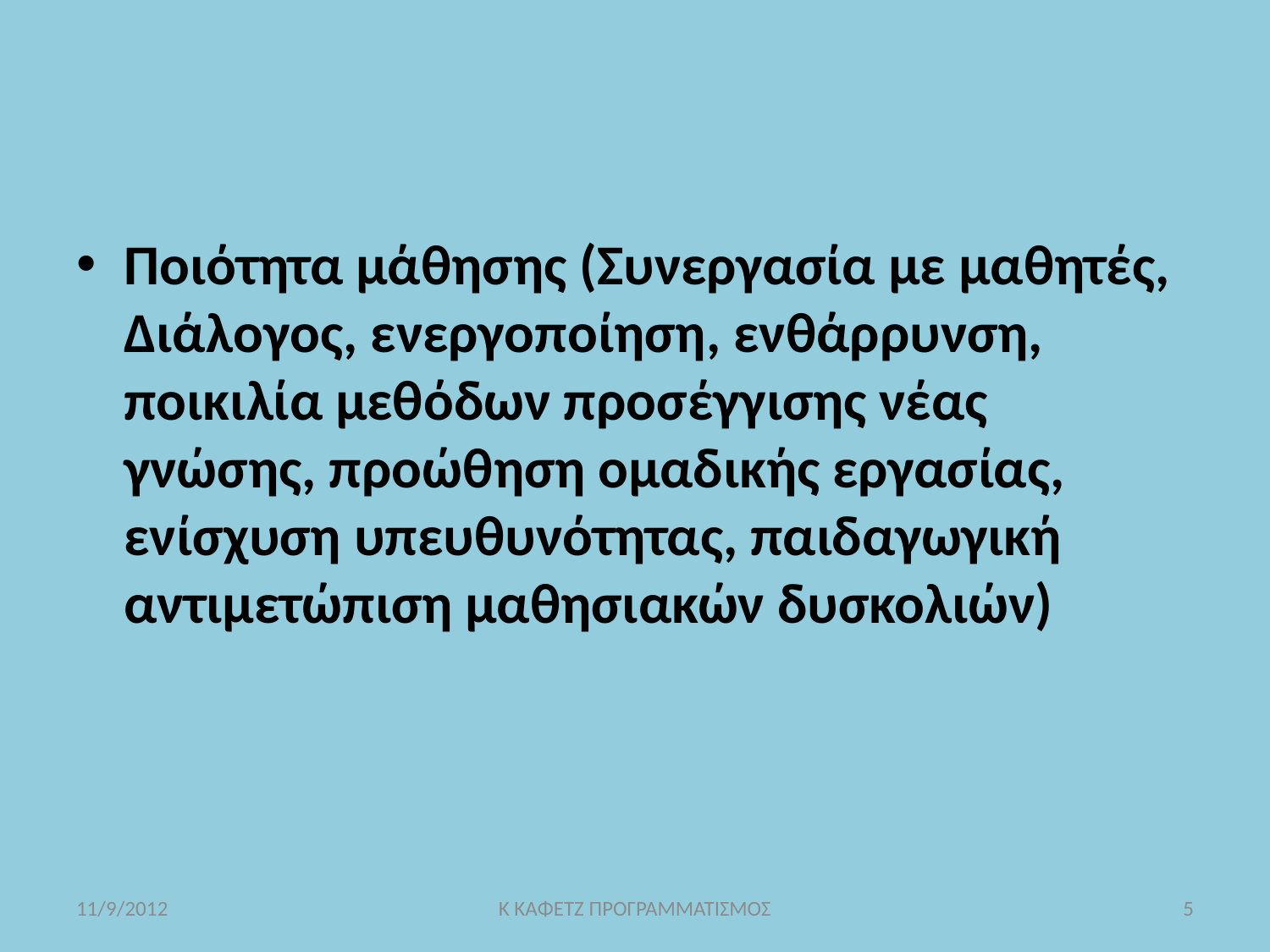

#
Ποιότητα μάθησης (Συνεργασία με μαθητές, Διάλογος, ενεργοποίηση, ενθάρρυνση, ποικιλία μεθόδων προσέγγισης νέας γνώσης, προώθηση ομαδικής εργασίας, ενίσχυση υπευθυνότητας, παιδαγωγική αντιμετώπιση μαθησιακών δυσκολιών)

11/9/2012
Κ ΚΑΦΕΤΖ ΠΡΟΓΡΑΜΜΑΤΙΣΜΟΣ
5